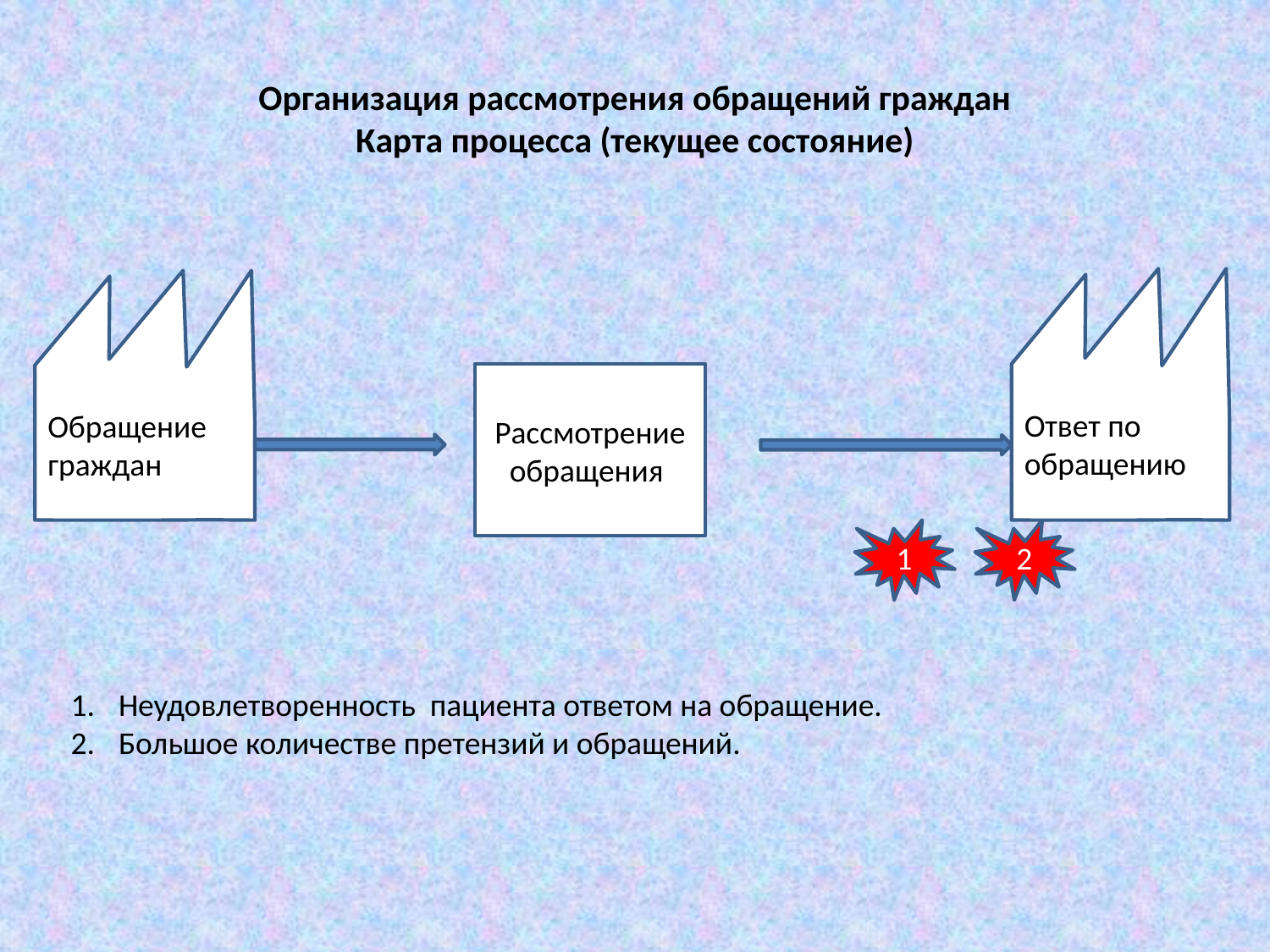

# Организация рассмотрения обращений граждан Карта процесса (текущее состояние)

Ответ по обращению

Обращение граждан
Рассмотрение обращения

1
2
Неудовлетворенность  пациента ответом на обращение.
Большое количестве претензий и обращений.